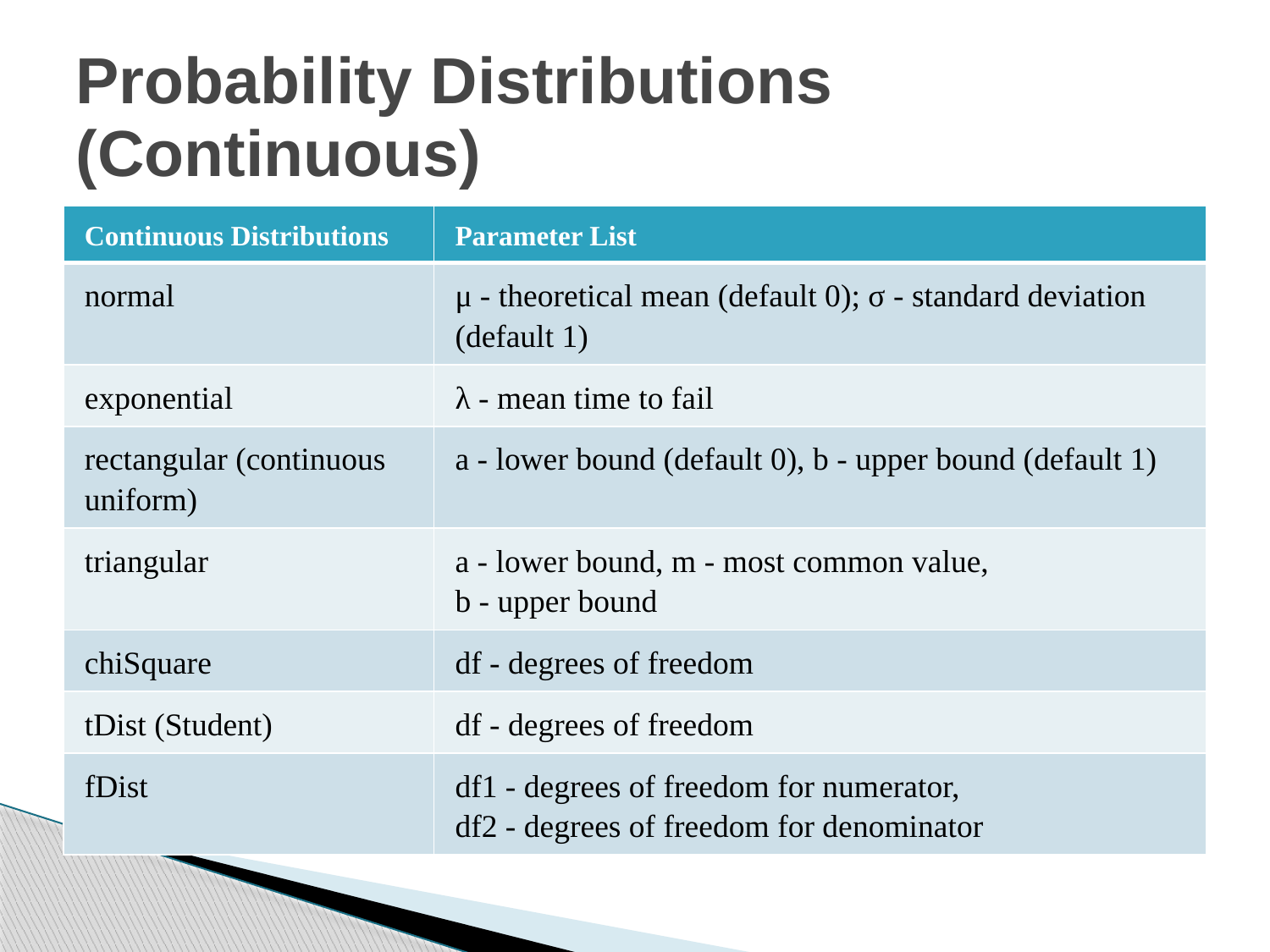

# Probability Distributions (Continuous)
| Continuous Distributions | Parameter List |
| --- | --- |
| normal | μ - theoretical mean (default 0); σ - standard deviation (default 1) |
| exponential | λ - mean time to fail |
| rectangular (continuous uniform) | a - lower bound (default 0), b - upper bound (default 1) |
| triangular | a - lower bound, m - most common value, b - upper bound |
| chiSquare | df - degrees of freedom |
| tDist (Student) | df - degrees of freedom |
| fDist | df1 - degrees of freedom for numerator, df2 - degrees of freedom for denominator |